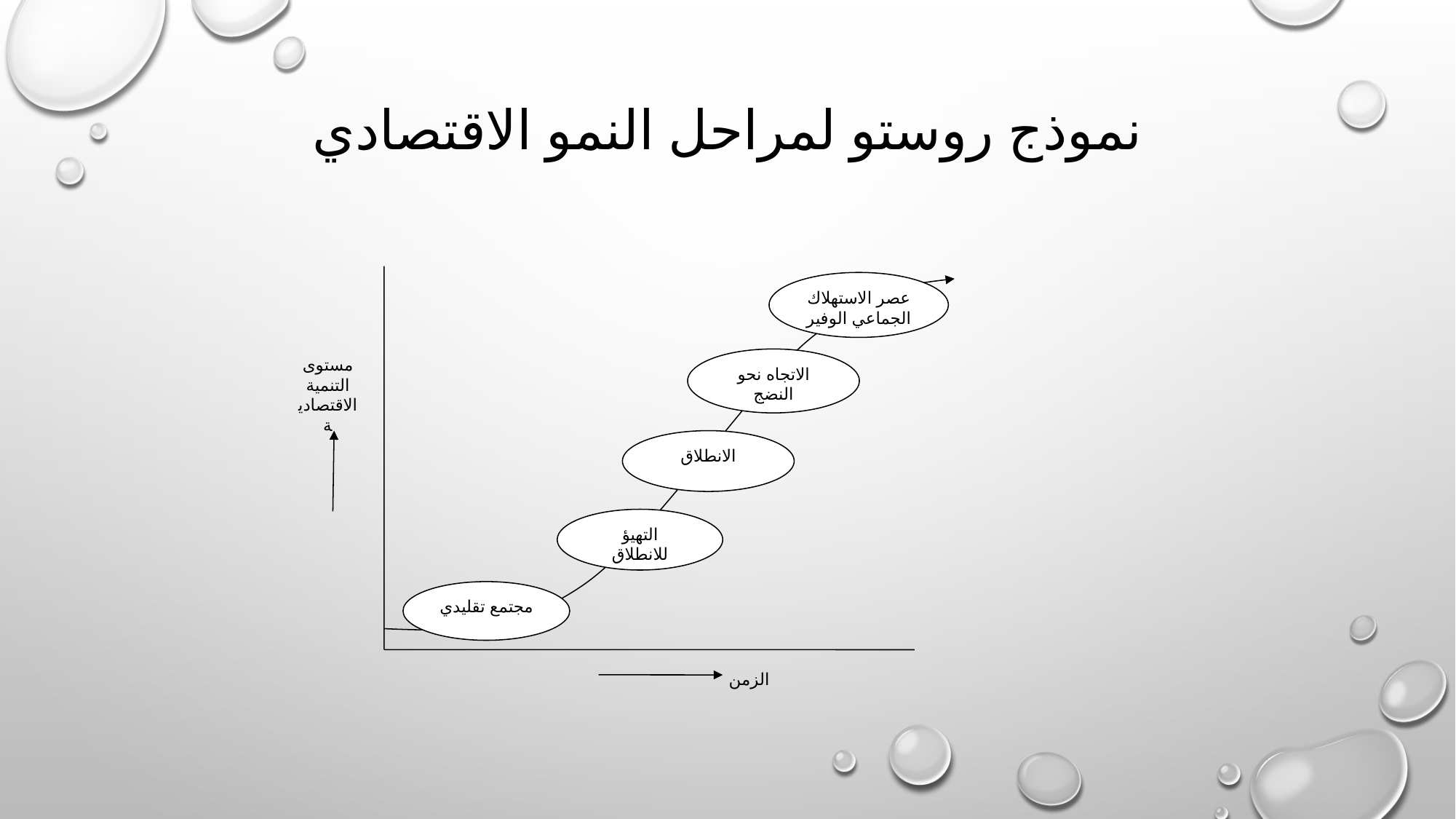

# نموذج روستو لمراحل النمو الاقتصادي

عصر الاستهلاك الجماعي الوفير

مستوى التنمية الاقتصادية
الاتجاه نحو النضج

الانطلاق
التهيؤ للانطلاق
مجتمع تقليدي

الزمن